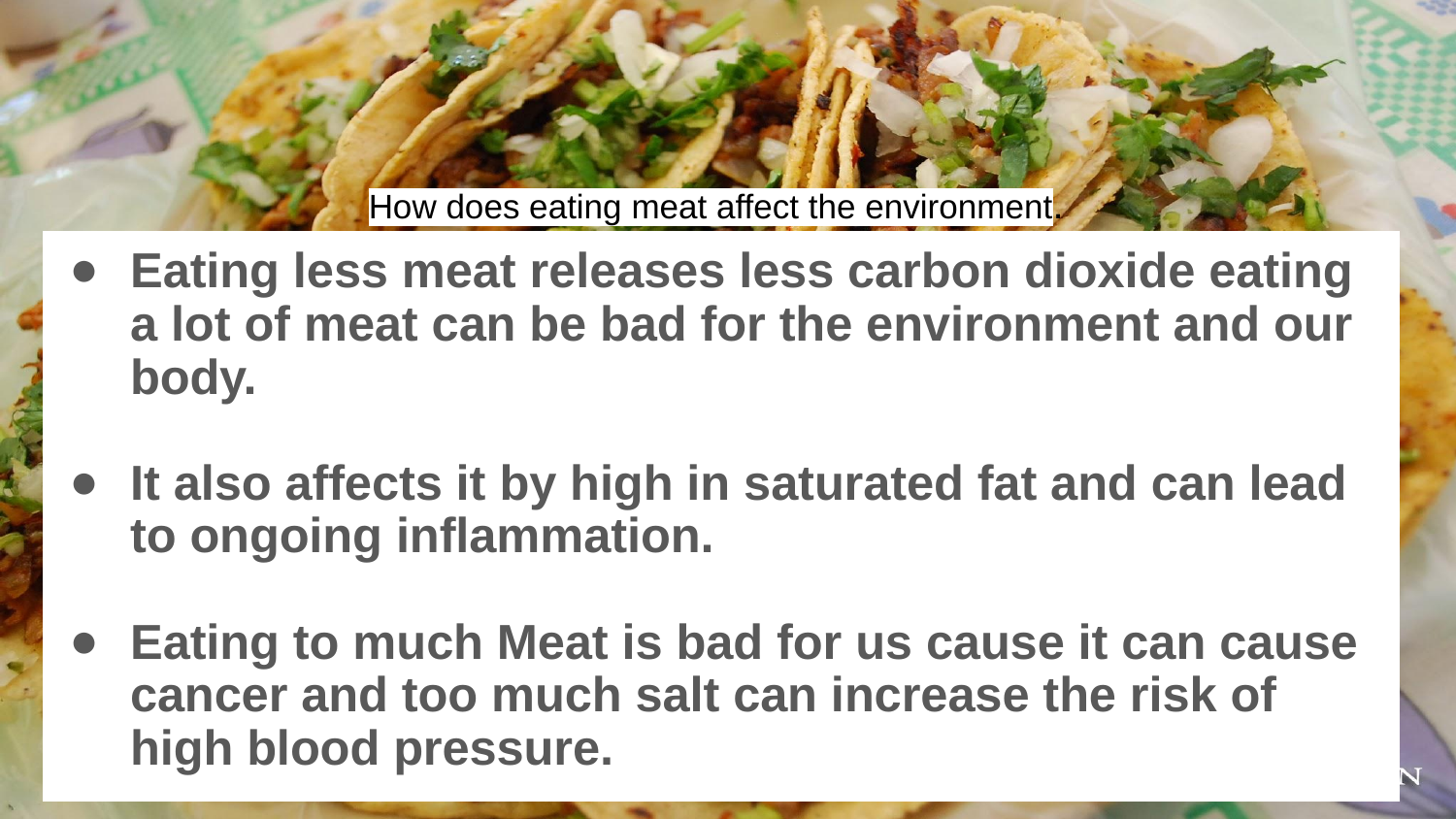

# How does eating meat affect the environment.
Eating less meat releases less carbon dioxide eating a lot of meat can be bad for the environment and our body.

It also affects it by high in saturated fat and can lead to ongoing inflammation.

Eating to much Meat is bad for us cause it can cause cancer and too much salt can increase the risk of high blood pressure.